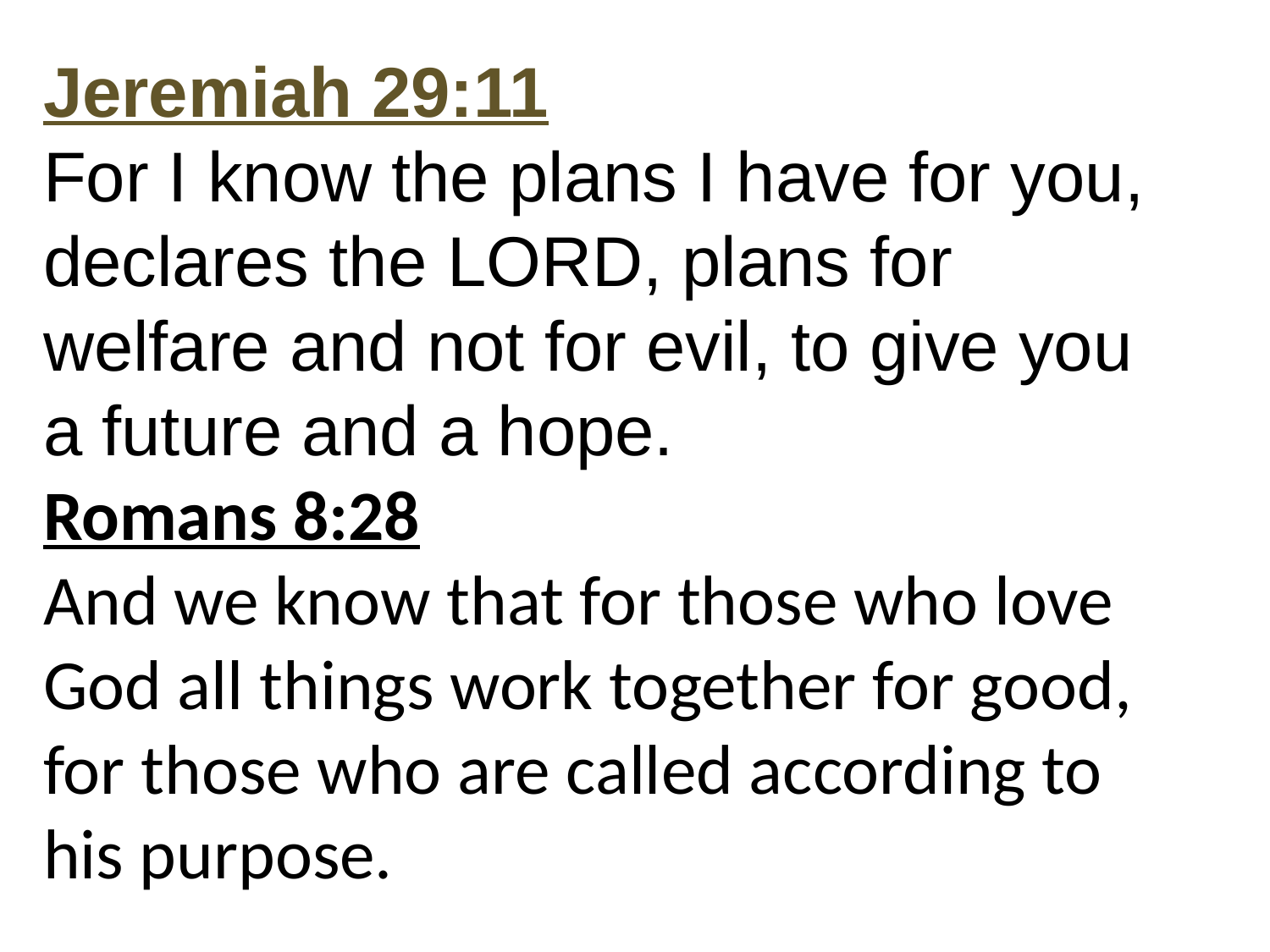

Jeremiah 29:11
For I know the plans I have for you, declares the Lord, plans for welfare and not for evil, to give you a future and a hope.
Romans 8:28
And we know that for those who love God all things work together for good, for those who are called according to his purpose.